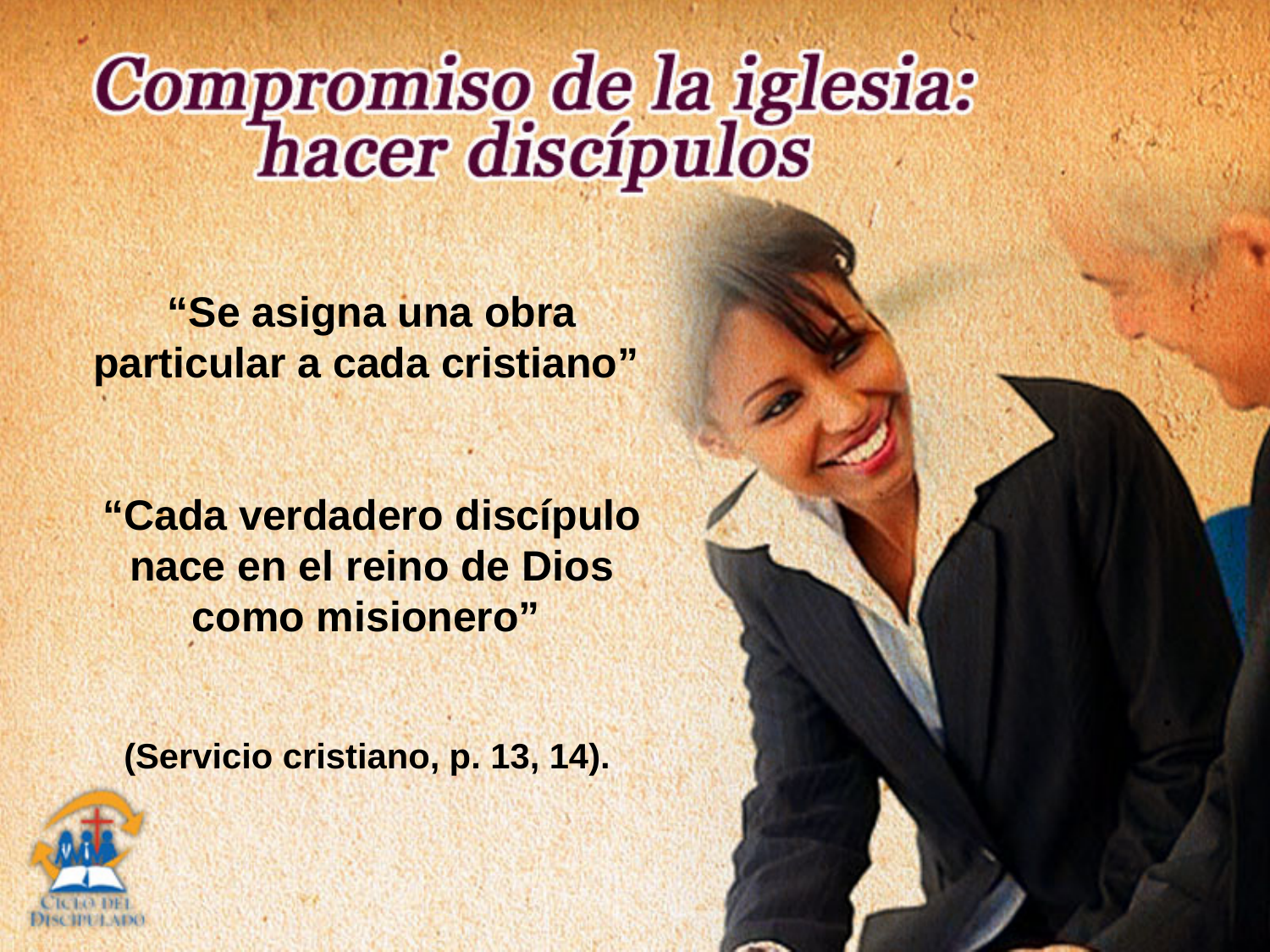

“Se asigna una obra particular a cada cristiano”

“Cada verdadero discípulo nace en el reino de Dios como misionero”

(Servicio cristiano, p. 13, 14).